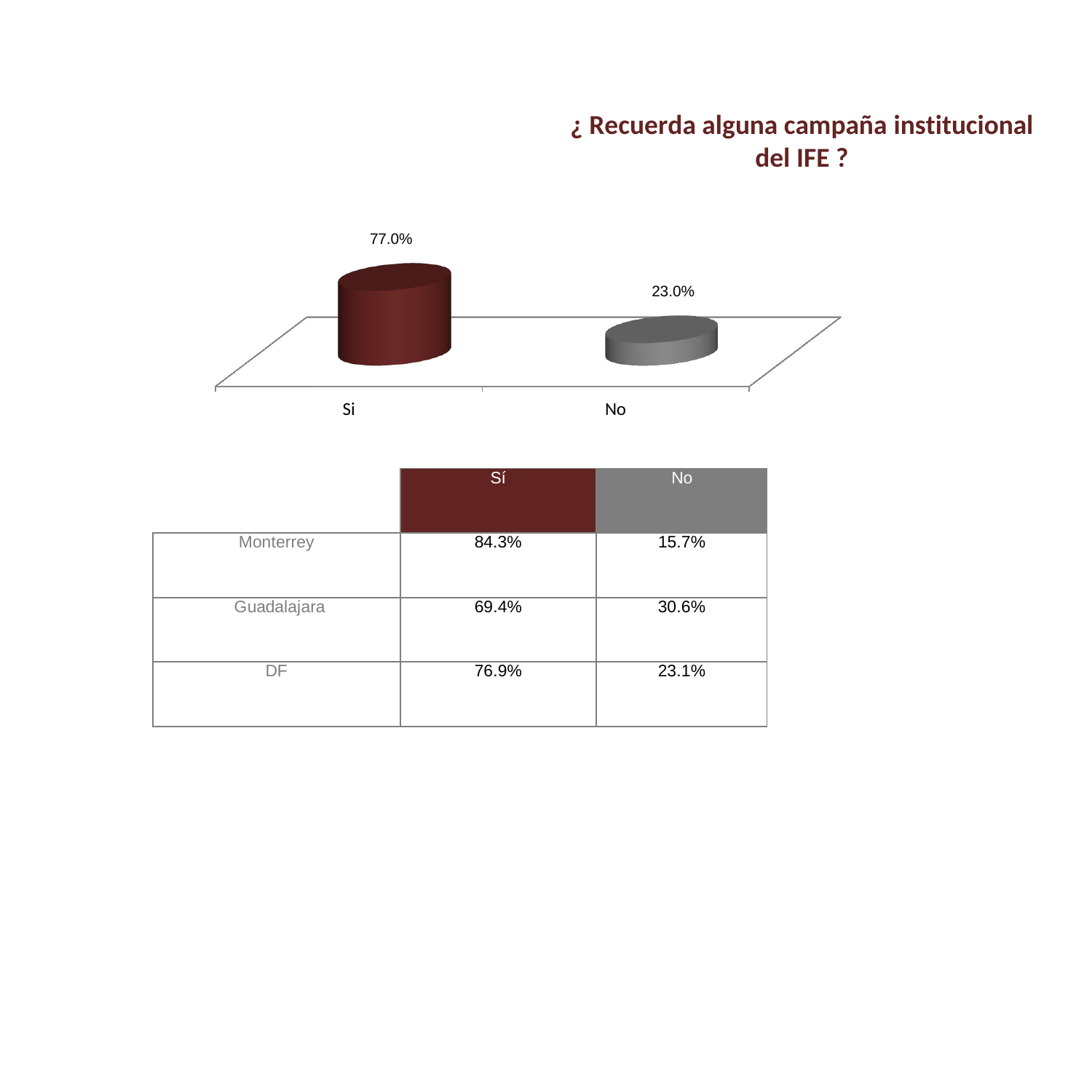

# ¿ Recuerda alguna campaña institucional del IFE ?

77.0%
23.0%

Si
No
|  | Sí | No |
| --- | --- | --- |
| Monterrey | 84.3% | 15.7% |
| Guadalajara | 69.4% | 30.6% |
| DF | 76.9% | 23.1% |